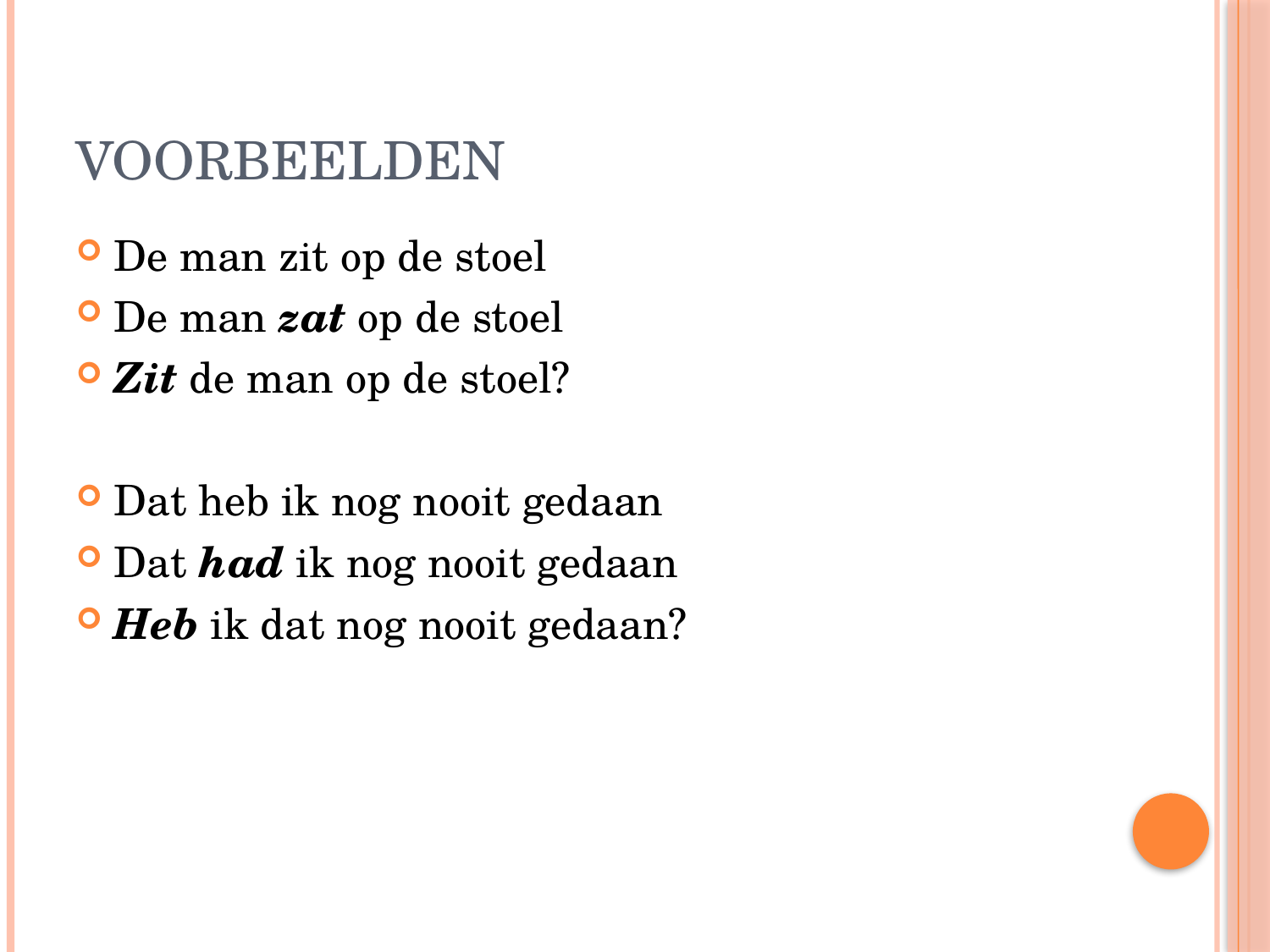

# Voorbeelden
De man zit op de stoel
De man zat op de stoel
Zit de man op de stoel?

Dat heb ik nog nooit gedaan
Dat had ik nog nooit gedaan
Heb ik dat nog nooit gedaan?